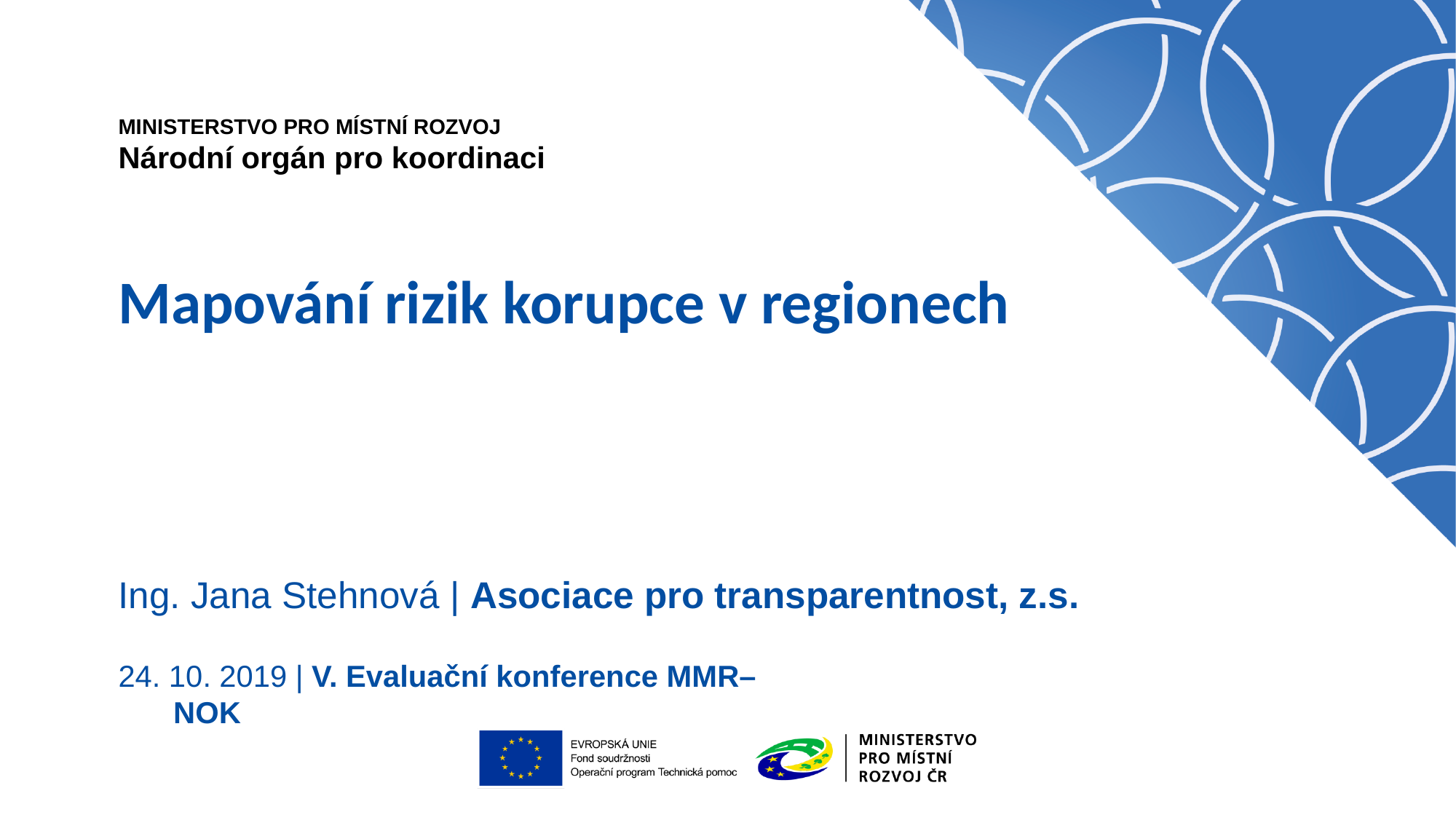

# Mapování rizik korupce v regionech
Ing. Jana Stehnová | Asociace pro transparentnost, z.s.
24. 10. 2019 | V. Evaluační konference MMR–NOK